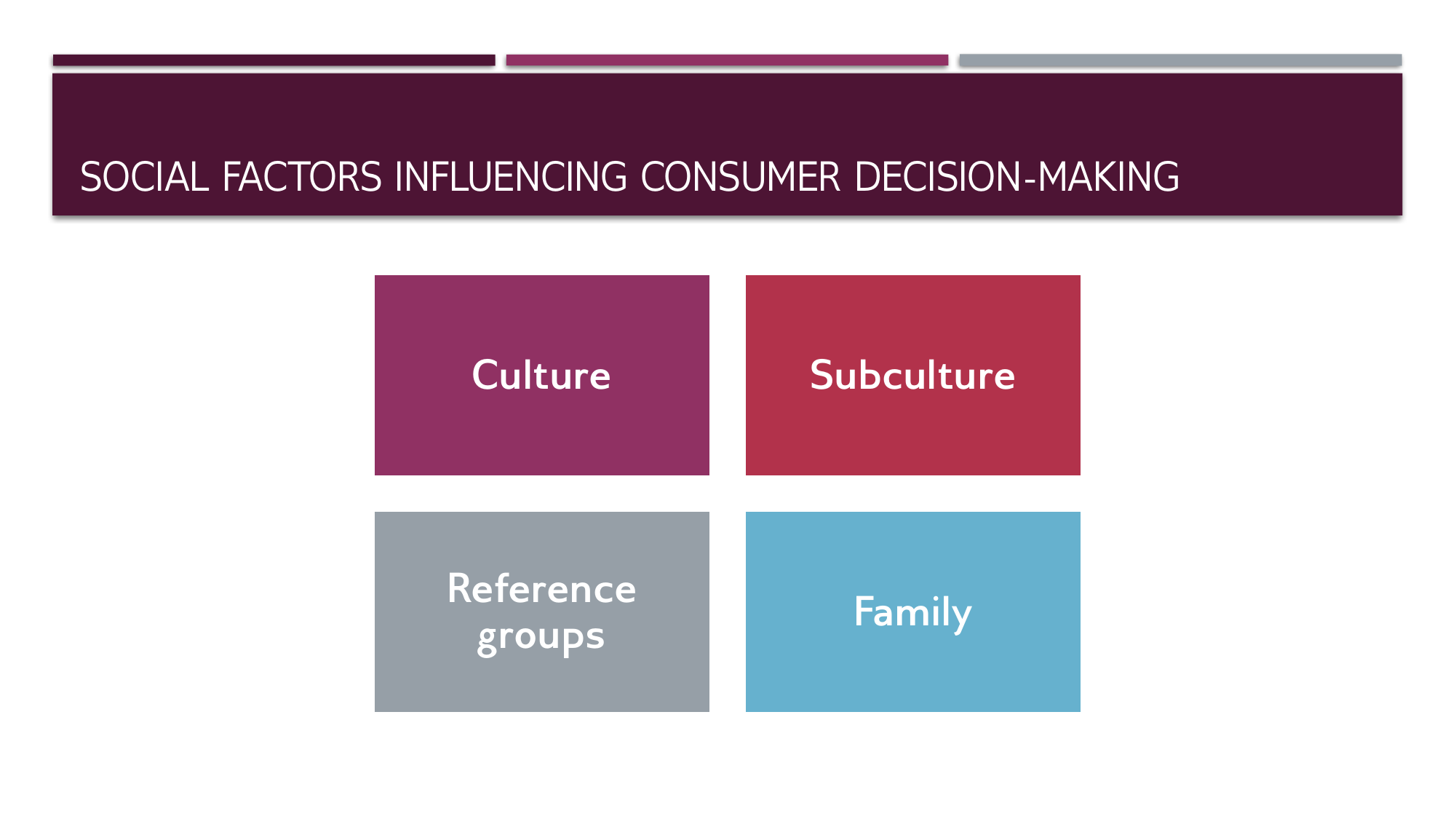

# social factors influencing consumer decision-making
Culture
Subculture
Reference groups
Family